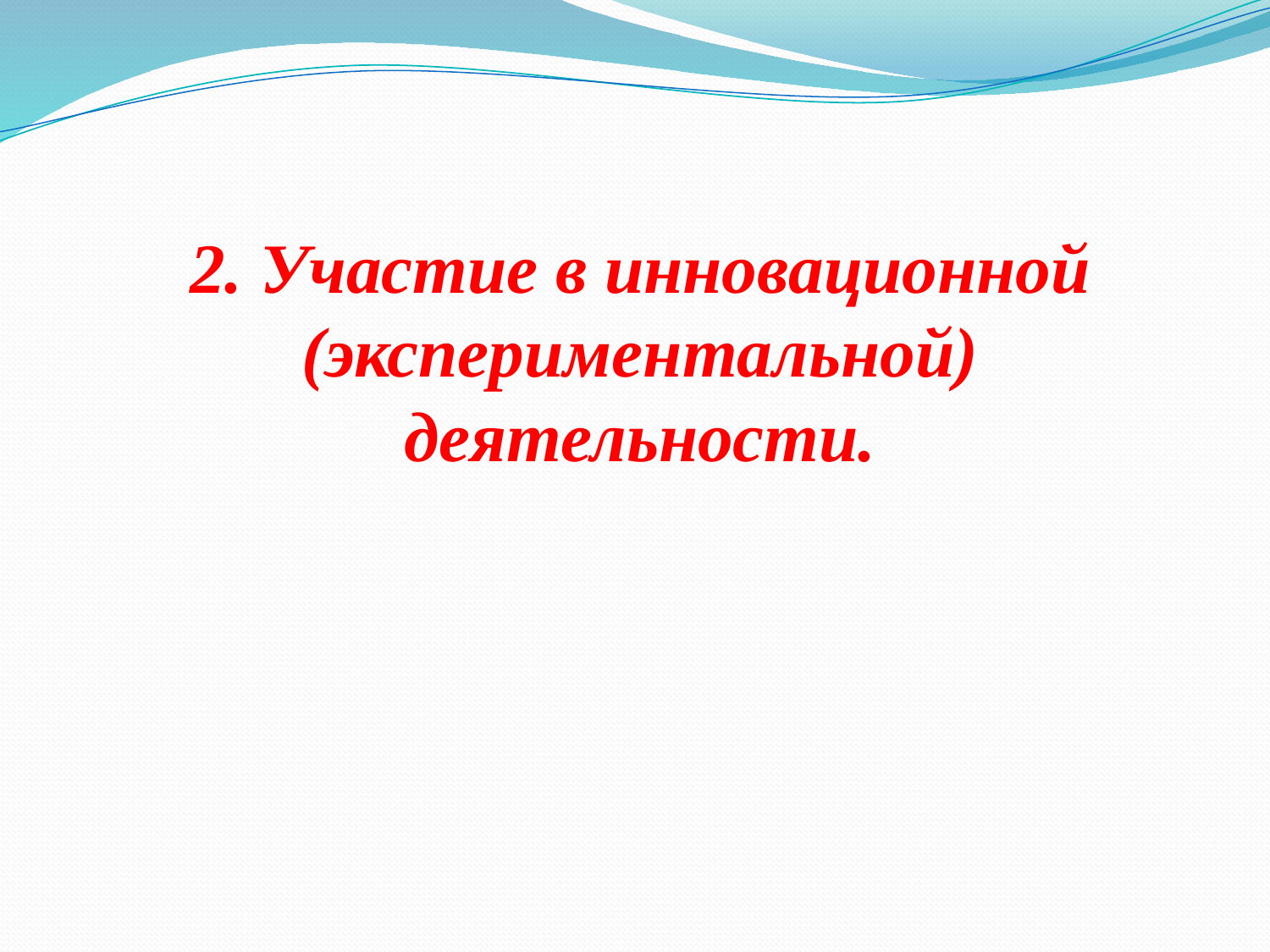

# 2. Участие в инновационной (экспериментальной) деятельности.